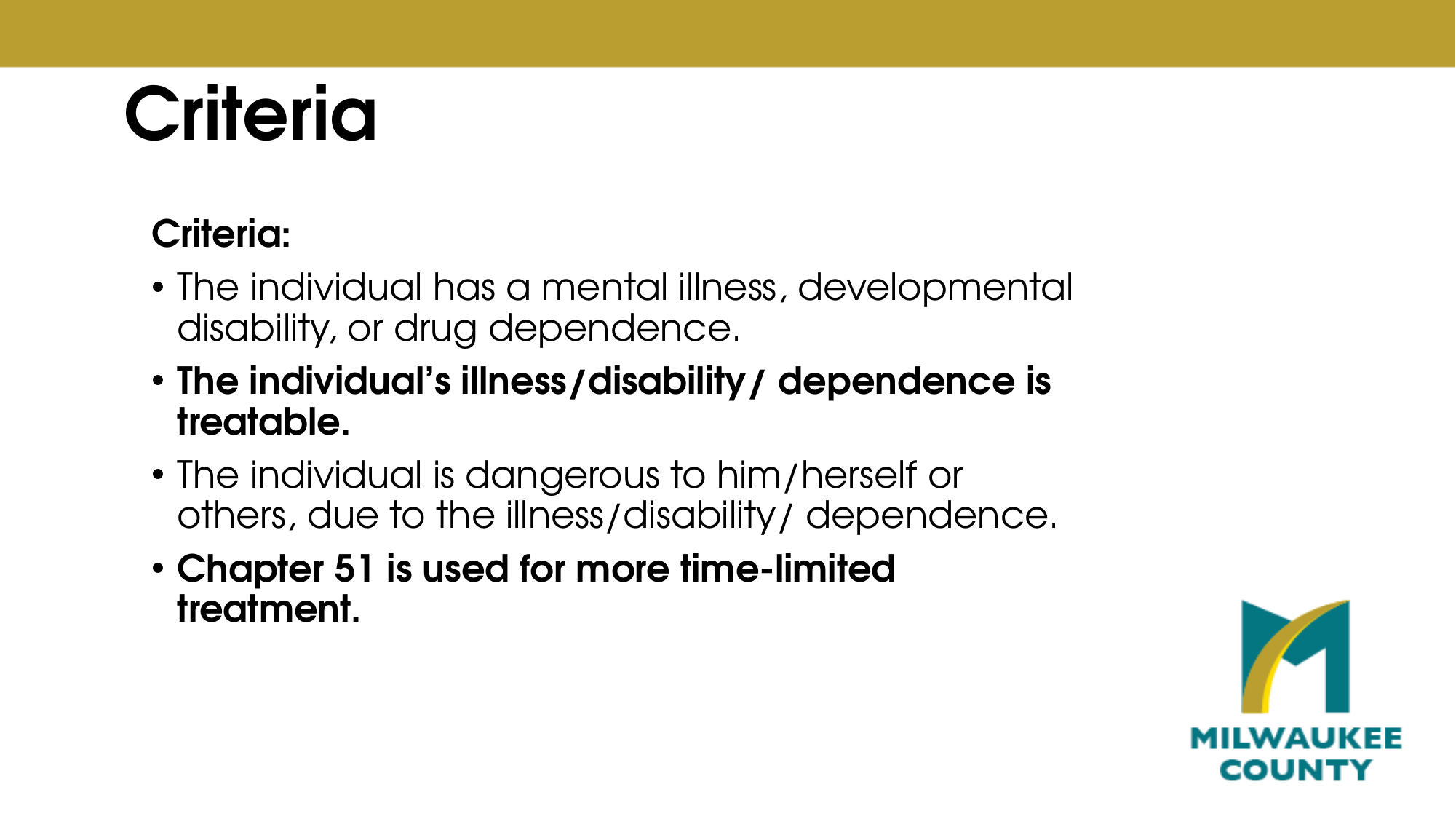

# Criteria
Criteria:
The individual has a mental illness, developmental disability, or drug dependence.
The individual’s illness/disability/ dependence is treatable.
The individual is dangerous to him/herself or others, due to the illness/disability/ dependence.
Chapter 51 is used for more time-limited treatment.